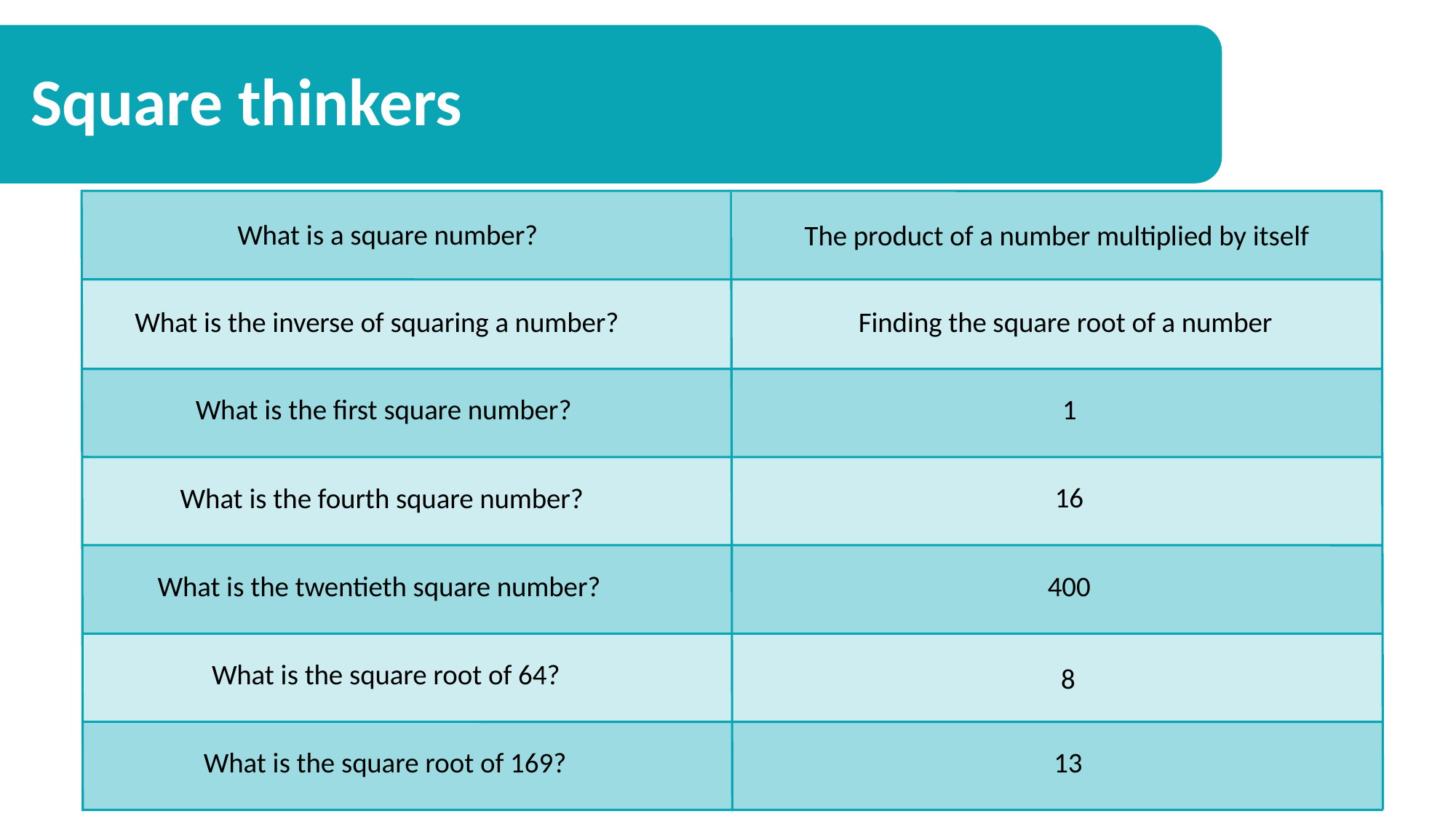

Square thinkers
#

What is a square number?
The product of a number multiplied by itself

What is the inverse of squaring a number?
Finding the square root of a number

1
What is the first square number?

16
What is the fourth square number?

400
What is the twentieth square number?

What is the square root of 64?
8

What is the square root of 169?
13